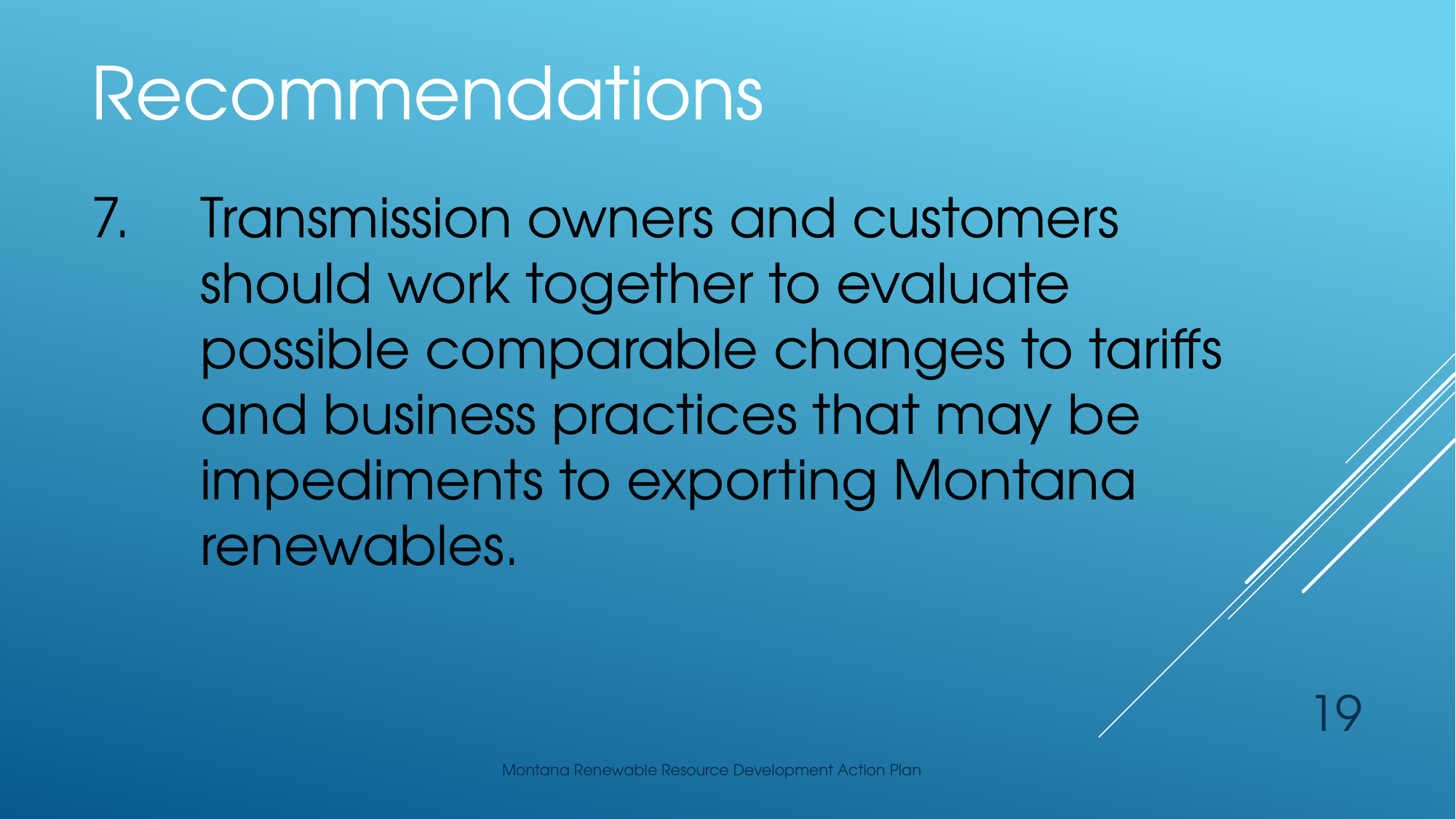

Recommendations
Transmission owners and customers should work together to evaluate possible comparable changes to tariffs and business practices that may be impediments to exporting Montana renewables.
19
Montana Renewable Resource Development Action Plan